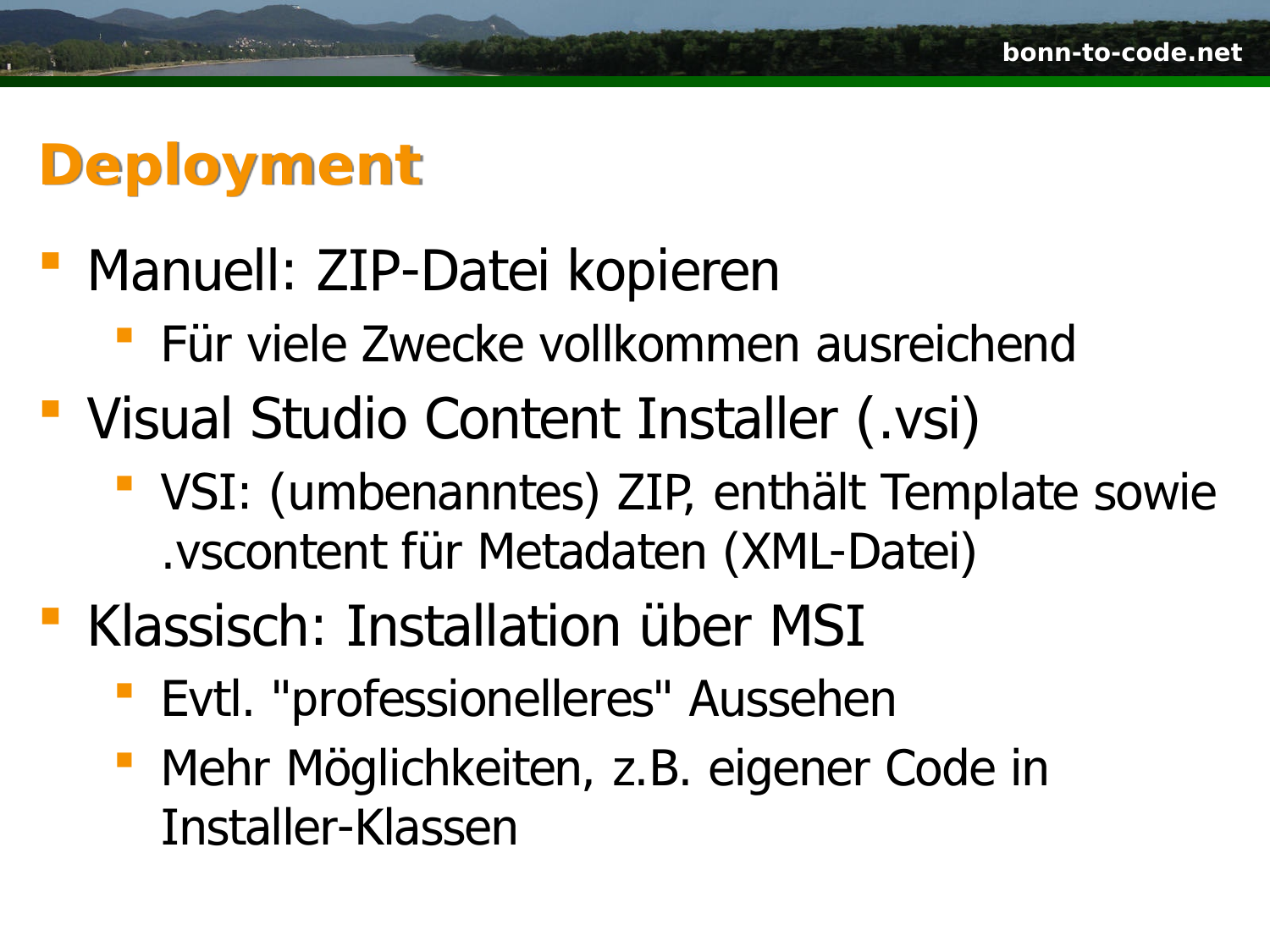

# Deployment
Manuell: ZIP-Datei kopieren
Für viele Zwecke vollkommen ausreichend
Visual Studio Content Installer (.vsi)
VSI: (umbenanntes) ZIP, enthält Template sowie .vscontent für Metadaten (XML-Datei)
Klassisch: Installation über MSI
Evtl. "professionelleres" Aussehen
Mehr Möglichkeiten, z.B. eigener Code in Installer-Klassen